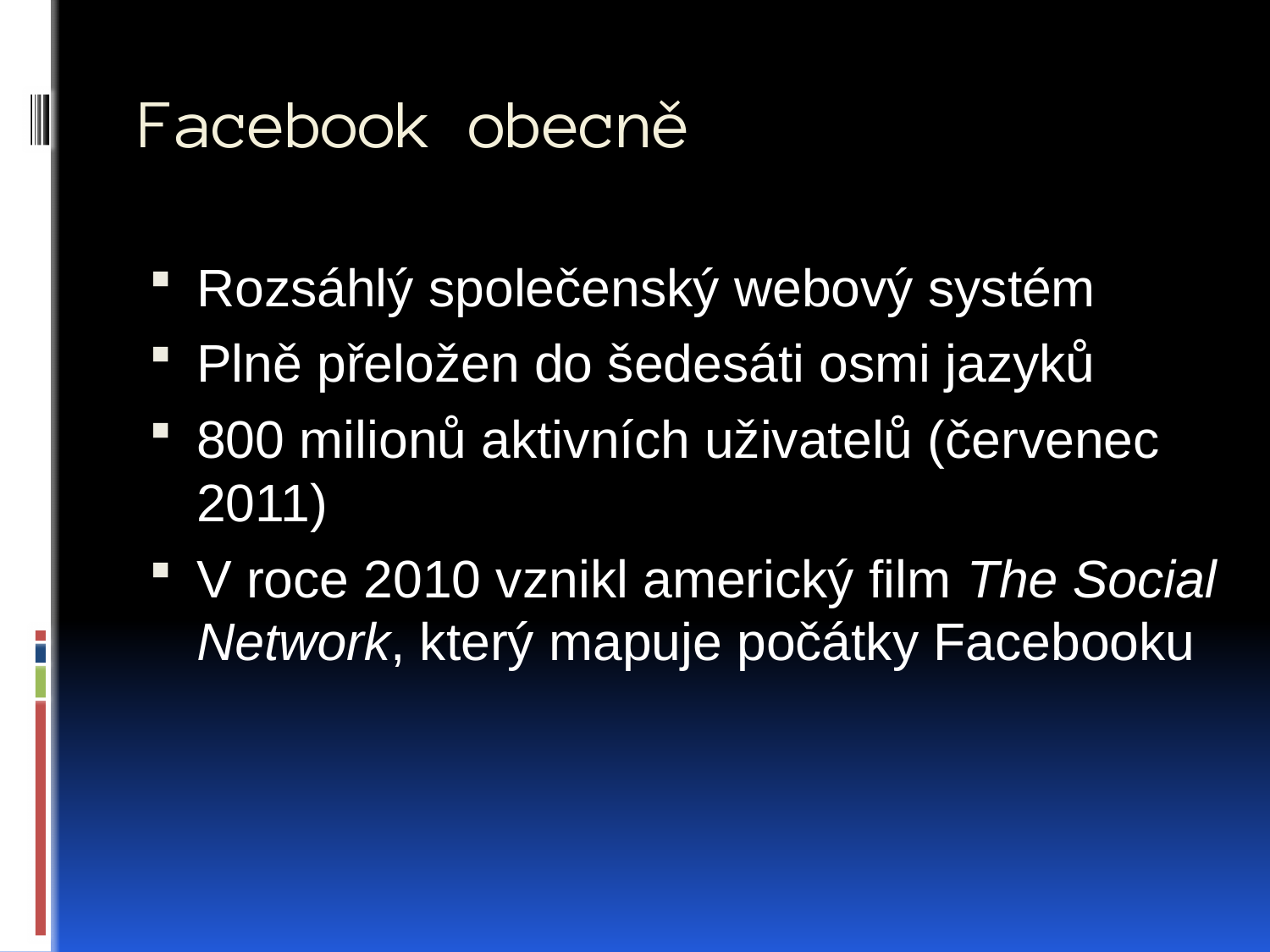

# Facebook obecně
Rozsáhlý společenský webový systém
Plně přeložen do šedesáti osmi jazyků
800 milionů aktivních uživatelů (červenec 2011)
V roce 2010 vznikl americký film The Social Network, který mapuje počátky Facebooku